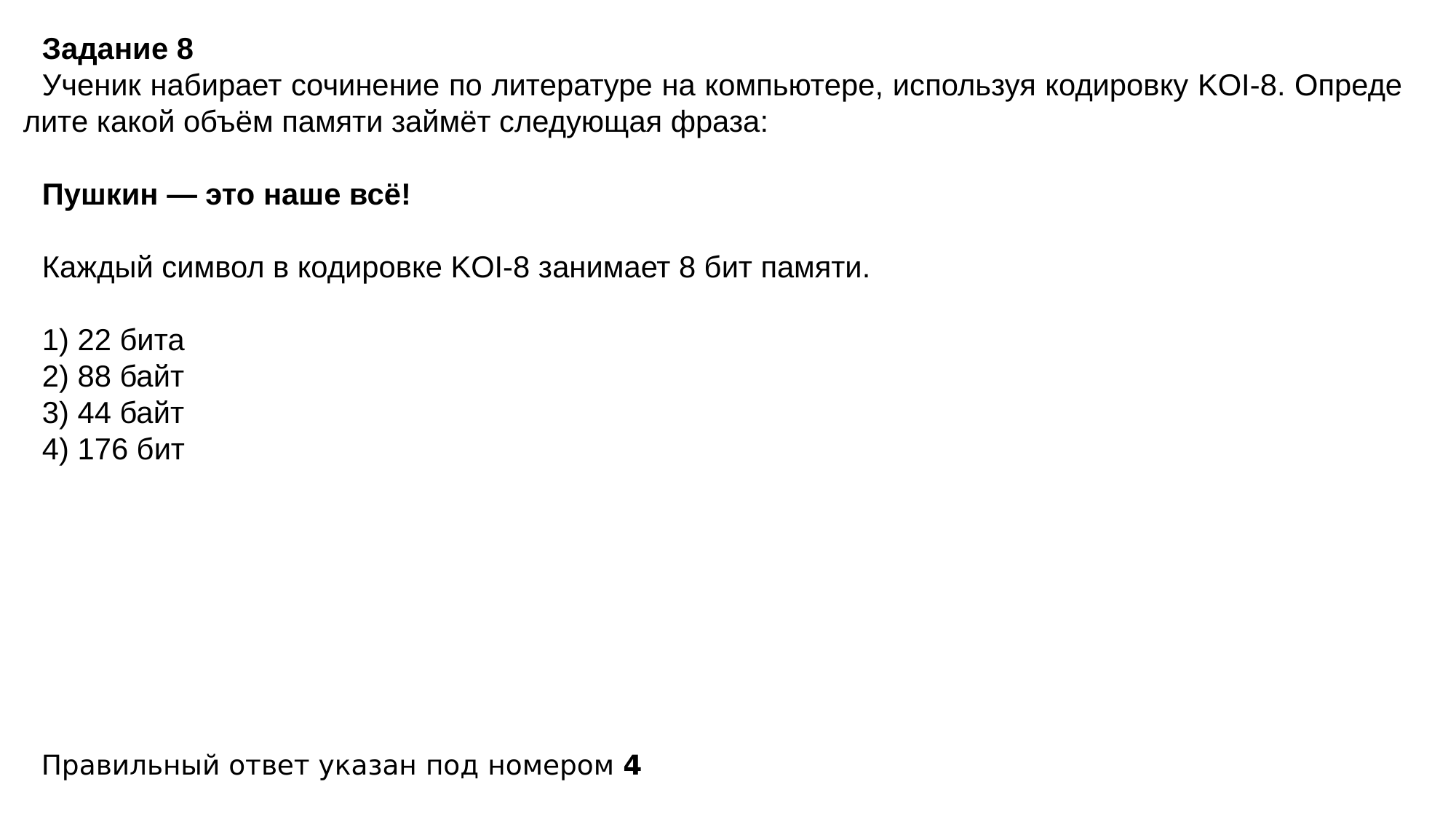

Задание 8
Ученик на­би­ра­ет со­чи­не­ние по ли­те­ра­ту­ре на компьютере, ис­поль­зуя ко­ди­ров­ку KOI-8. Опре­де­ли­те какой объём па­мя­ти займёт сле­ду­ю­щая фраза:

Пушкин — это наше всё!

Каждый сим­вол в ко­ди­ров­ке KOI-8 за­ни­ма­ет 8 бит памяти.

1) 22 бита
2) 88 байт
3) 44 байт
4) 176 бит
Правильный ответ указан под номером 4